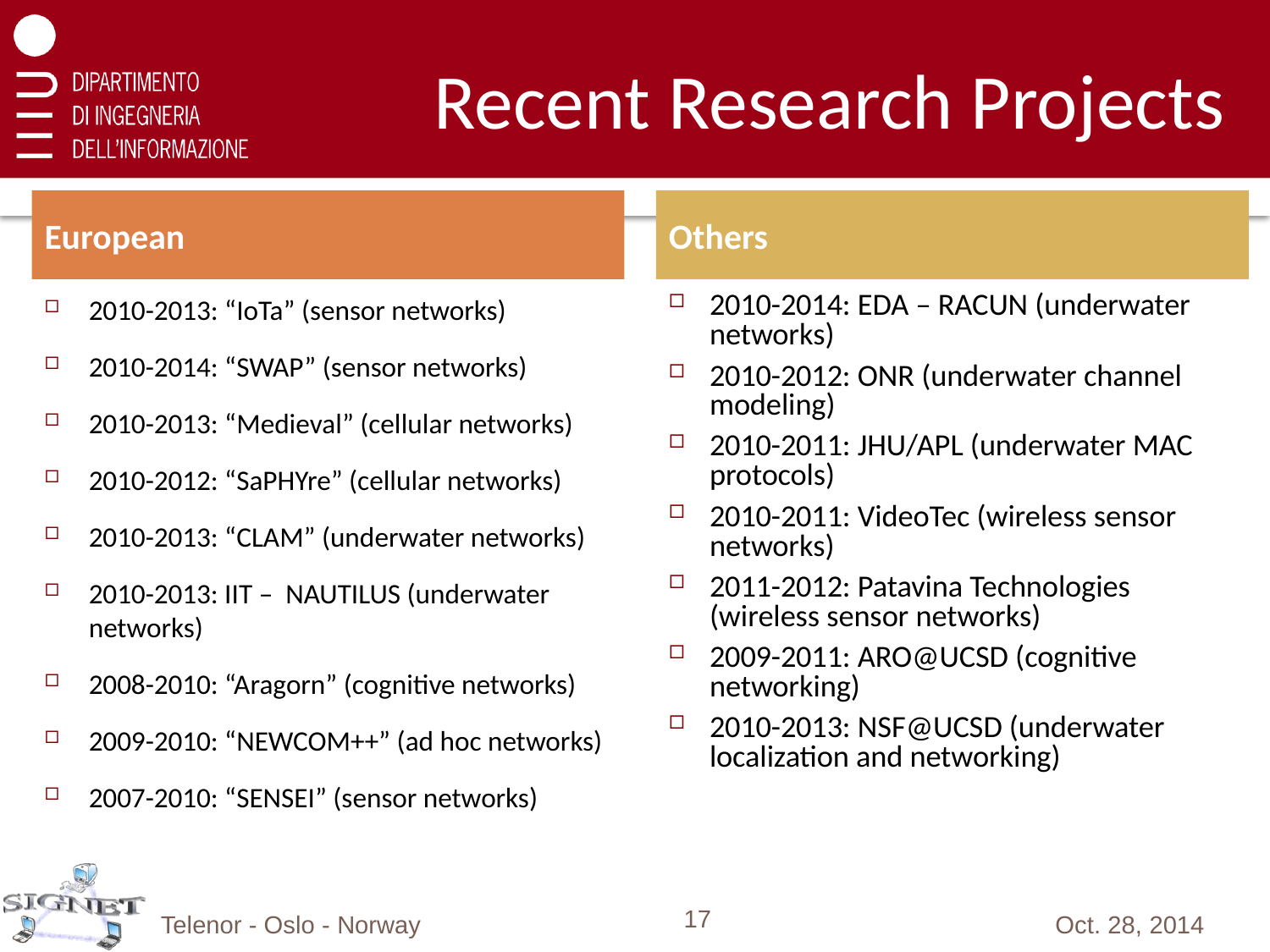

# Recent Research Projects
European
Others
2010-2013: “IoTa” (sensor networks)
2010-2014: “SWAP” (sensor networks)
2010-2013: “Medieval” (cellular networks)
2010-2012: “SaPHYre” (cellular networks)
2010-2013: “CLAM” (underwater networks)
2010-2013: IIT –  NAUTILUS (underwater networks)
2008-2010: “Aragorn” (cognitive networks)
2009-2010: “NEWCOM++” (ad hoc networks)
2007-2010: “SENSEI” (sensor networks)
2010-2014: EDA – RACUN (underwater networks)
2010-2012: ONR (underwater channel modeling)
2010-2011: JHU/APL (underwater MAC protocols)
2010-2011: VideoTec (wireless sensor networks)
2011-2012: Patavina Technologies (wireless sensor networks)
2009-2011: ARO@UCSD (cognitive networking)
2010-2013: NSF@UCSD (underwater localization and networking)

Telenor - Oslo - Norway
17
Oct. 28, 2014